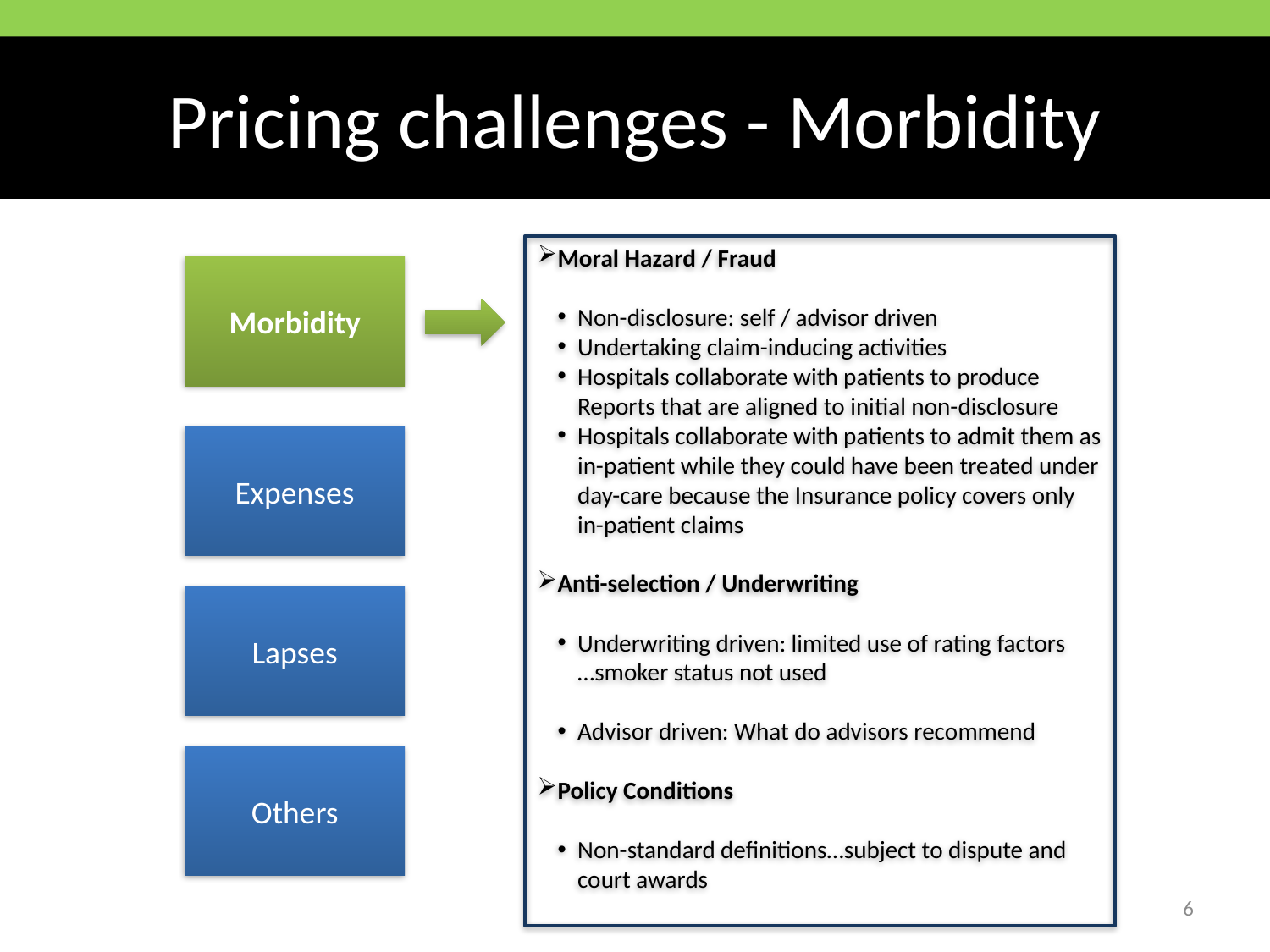

# Pricing challenges - Morbidity
Moral Hazard / Fraud

Non-disclosure: self / advisor driven
Undertaking claim-inducing activities
Hospitals collaborate with patients to produce Reports that are aligned to initial non-disclosure
Hospitals collaborate with patients to admit them as in-patient while they could have been treated under day-care because the Insurance policy covers only in-patient claims

Anti-selection / Underwriting

Underwriting driven: limited use of rating factors
	…smoker status not used

Advisor driven: What do advisors recommend

Policy Conditions

Non-standard definitions…subject to dispute and court awards

Morbidity

Expenses
Lapses
Others
6